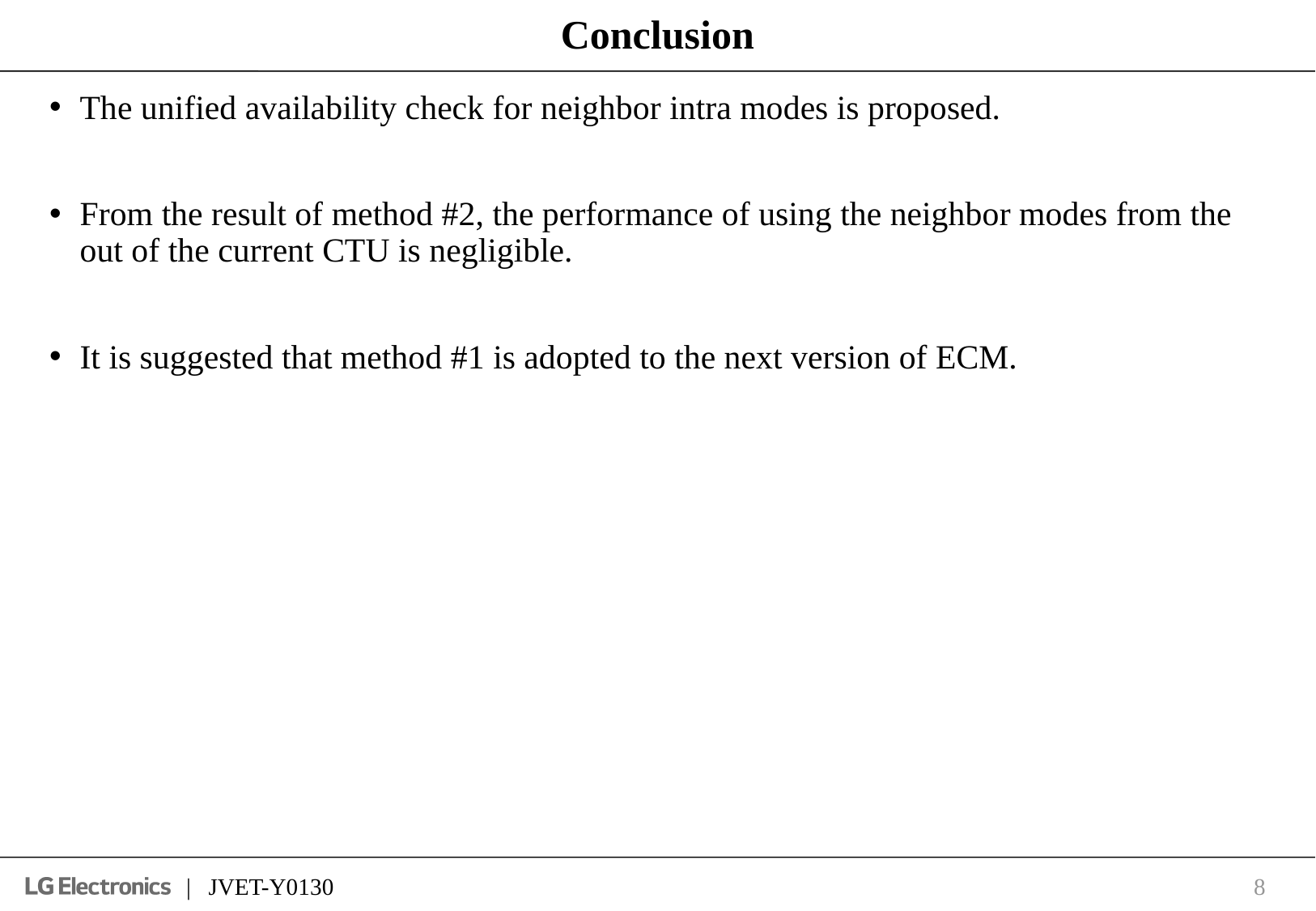

# Conclusion
The unified availability check for neighbor intra modes is proposed.

From the result of method #2, the performance of using the neighbor modes from the out of the current CTU is negligible.

It is suggested that method #1 is adopted to the next version of ECM.
8